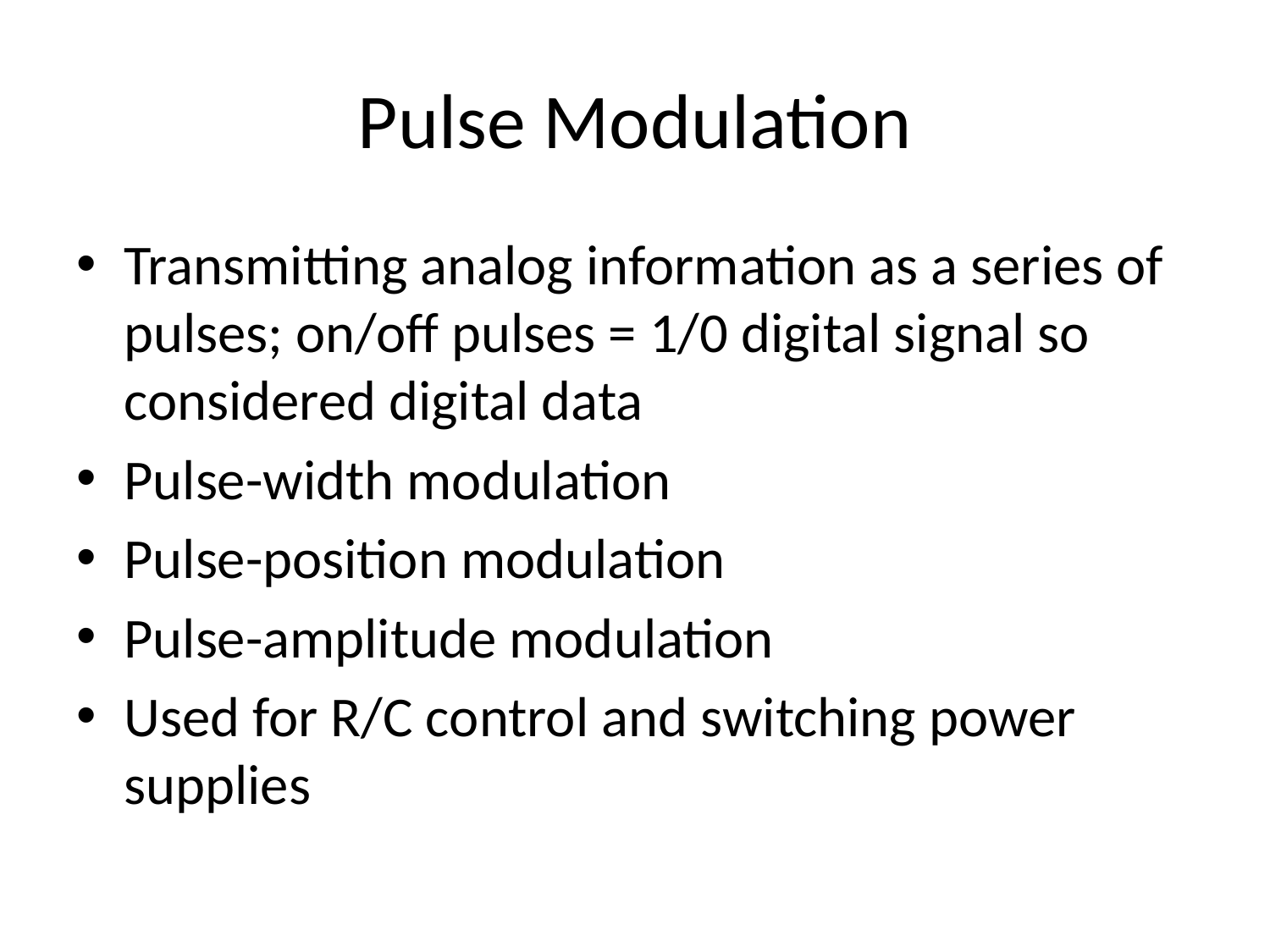

# Pulse Modulation
Transmitting analog information as a series of pulses; on/off pulses = 1/0 digital signal so considered digital data
Pulse-width modulation
Pulse-position modulation
Pulse-amplitude modulation
Used for R/C control and switching power supplies